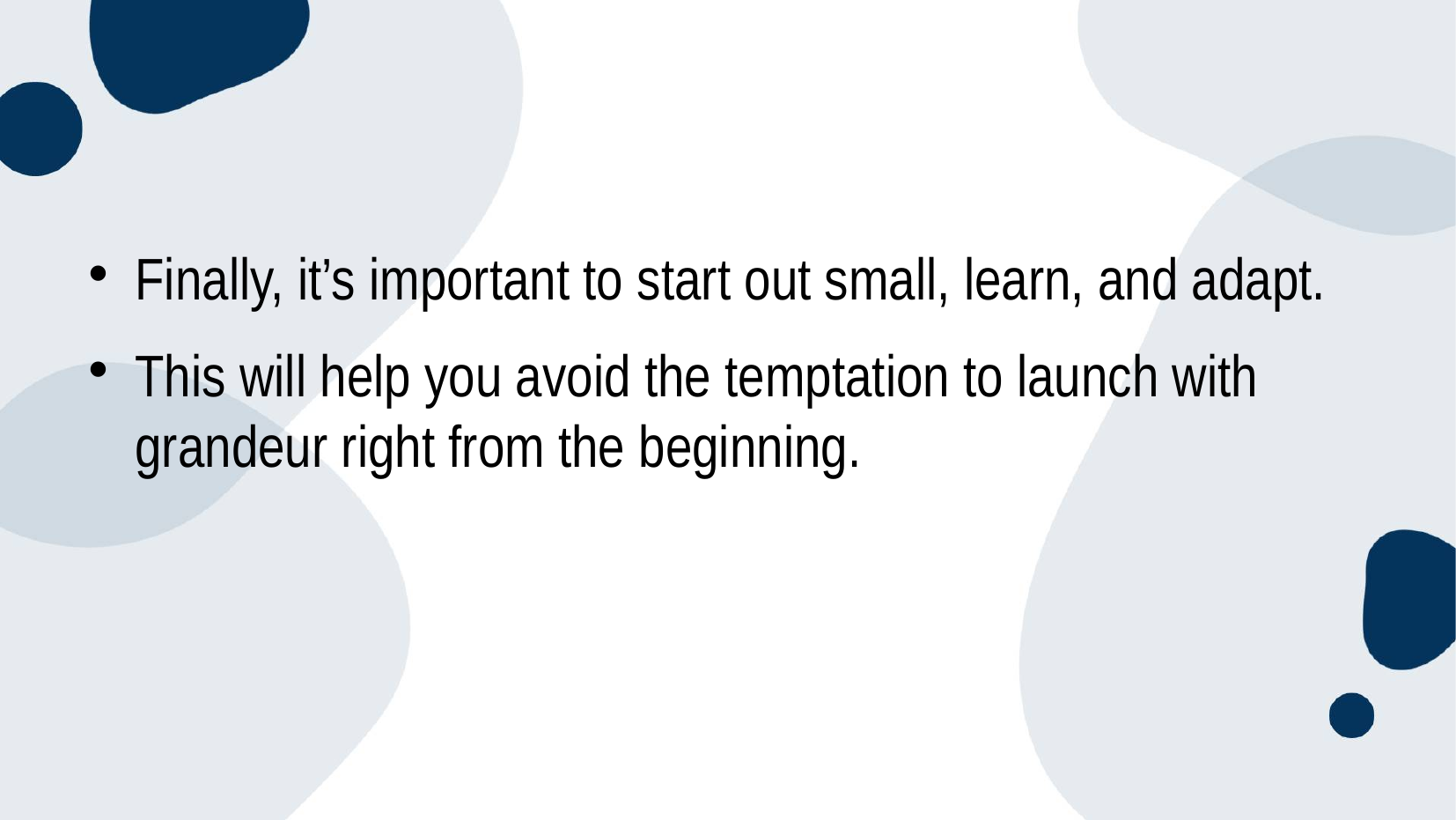

#
Finally, it’s important to start out small, learn, and adapt.
This will help you avoid the temptation to launch with grandeur right from the beginning.